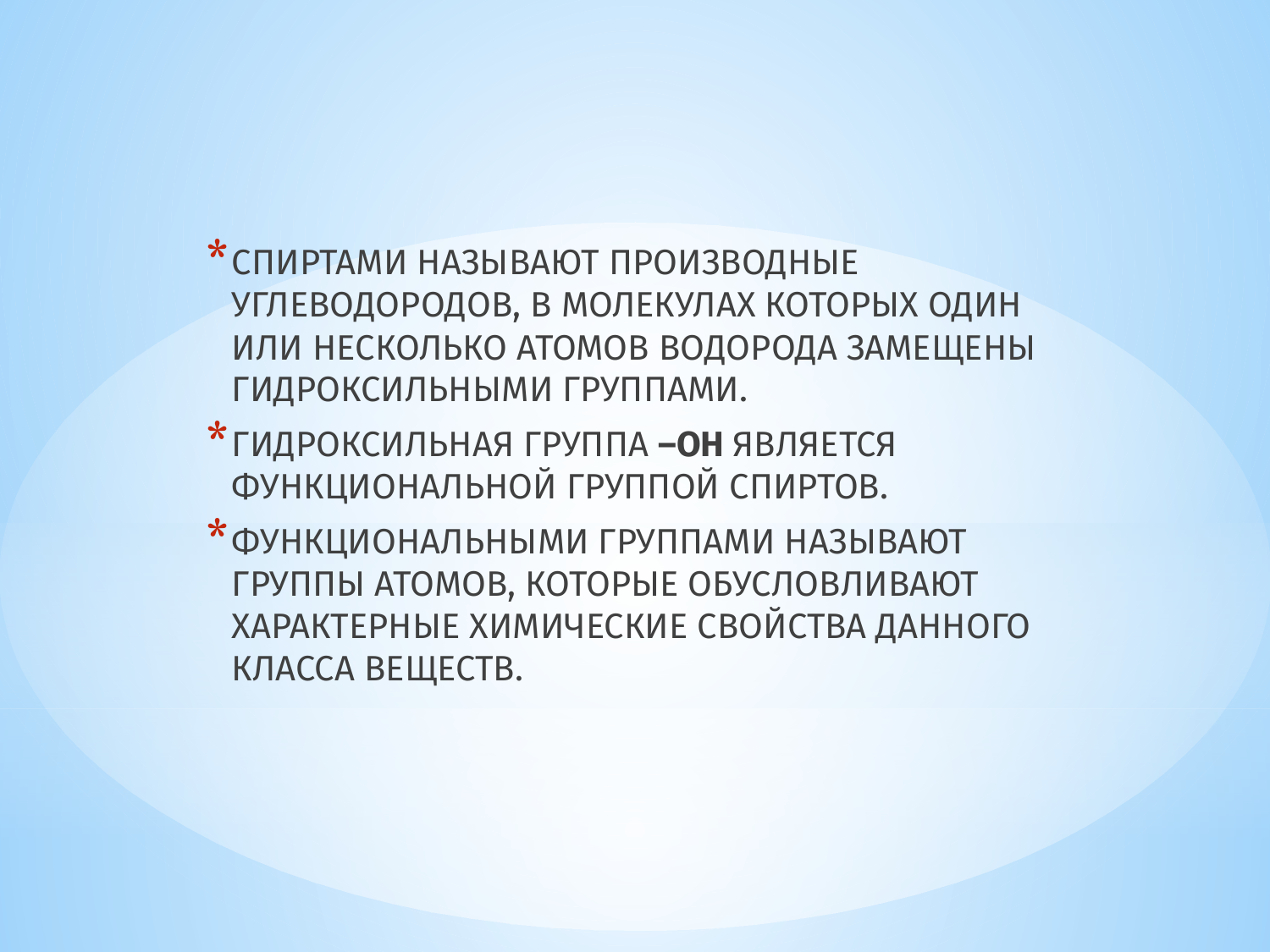

СПИРТАМИ НАЗЫВАЮТ ПРОИЗВОДНЫЕ УГЛЕВОДОРОДОВ, В МОЛЕКУЛАХ КОТОРЫХ ОДИН ИЛИ НЕСКОЛЬКО АТОМОВ ВОДОРОДА ЗАМЕЩЕНЫ ГИДРОКСИЛЬНЫМИ ГРУППАМИ.
ГИДРОКСИЛЬНАЯ ГРУППА –OH ЯВЛЯЕТСЯ ФУНКЦИОНАЛЬНОЙ ГРУППОЙ СПИРТОВ.
ФУНКЦИОНАЛЬНЫМИ ГРУППАМИ НАЗЫВАЮТ ГРУППЫ АТОМОВ, КОТОРЫЕ ОБУСЛОВЛИВАЮТ ХАРАКТЕРНЫЕ ХИМИЧЕСКИЕ СВОЙСТВА ДАННОГО КЛАССА ВЕЩЕСТВ.